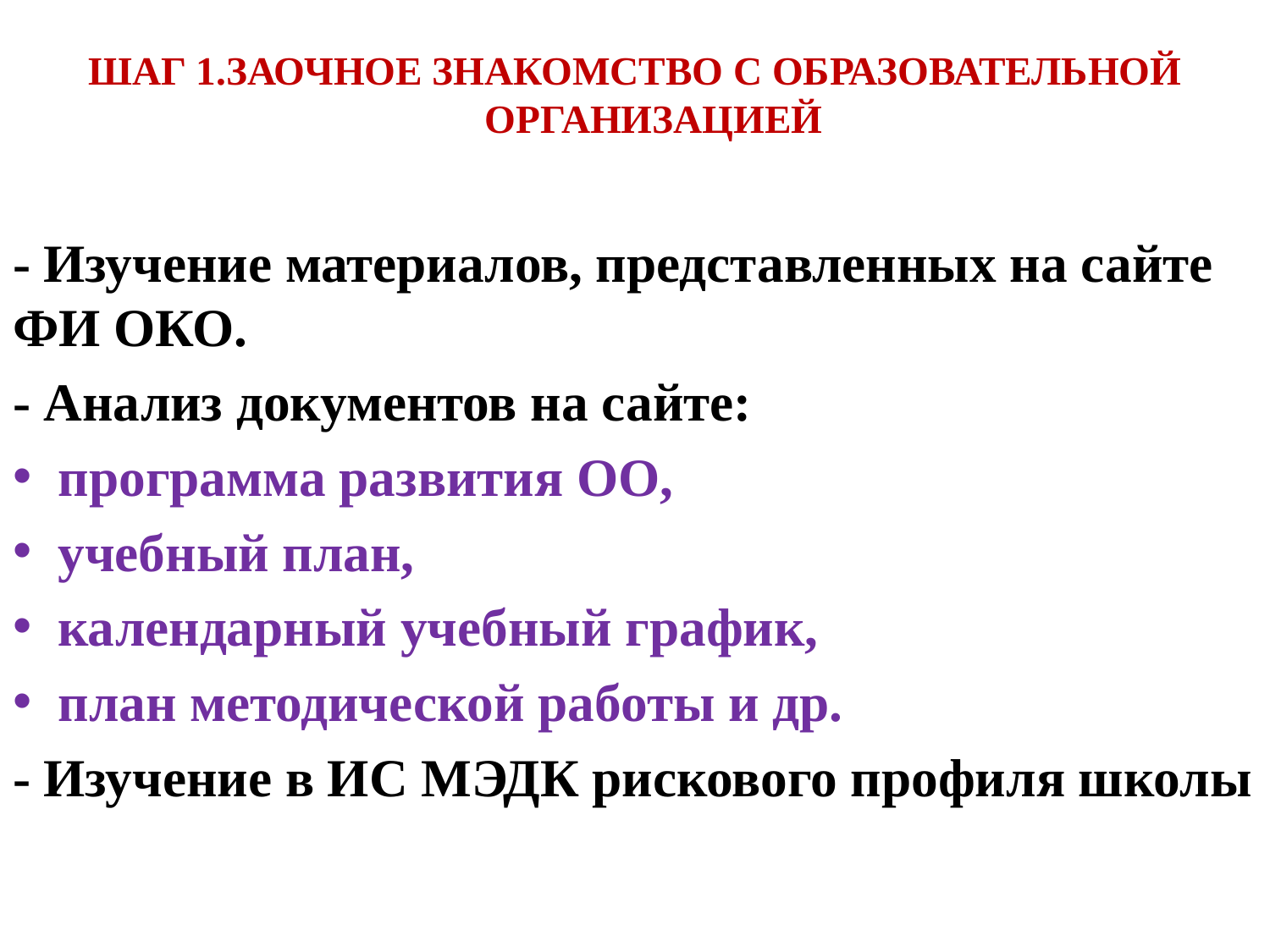

# ШАГ 1.ЗАОЧНОЕ ЗНАКОМСТВО С ОБРАЗОВАТЕЛЬНОЙ ОРГАНИЗАЦИЕЙ
- Изучение материалов, представленных на сайте ФИ ОКО.
- Анализ документов на сайте:
программа развития ОО,
учебный план,
календарный учебный график,
план методической работы и др.
- Изучение в ИС МЭДК рискового профиля школы